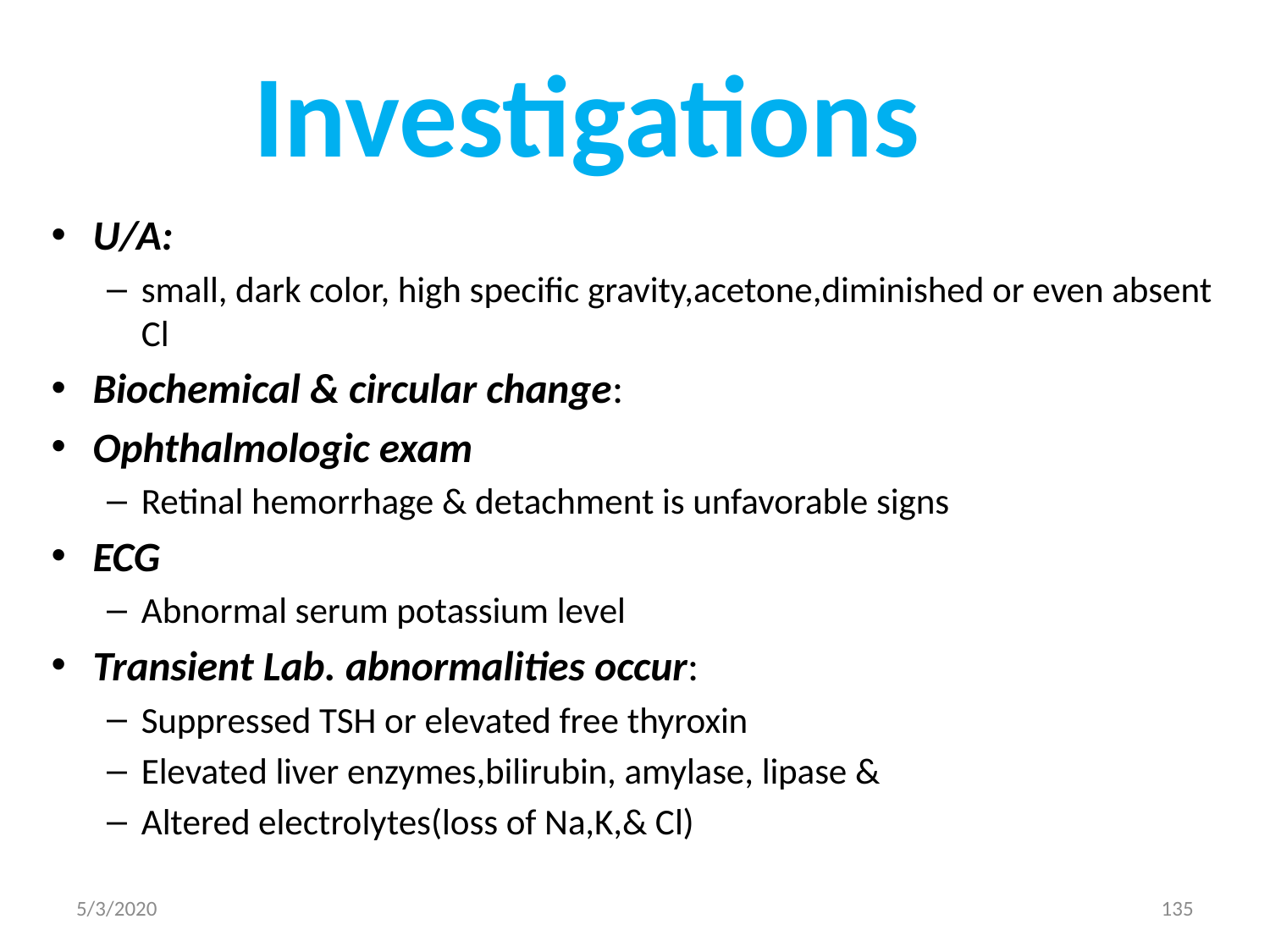

# Investigations
U/A:
small, dark color, high specific gravity,acetone,diminished or even absent Cl
Biochemical & circular change:
Ophthalmologic exam
Retinal hemorrhage & detachment is unfavorable signs
ECG
Abnormal serum potassium level
Transient Lab. abnormalities occur:
Suppressed TSH or elevated free thyroxin
Elevated liver enzymes,bilirubin, amylase, lipase &
Altered electrolytes(loss of Na,K,& Cl)
5/3/2020
135